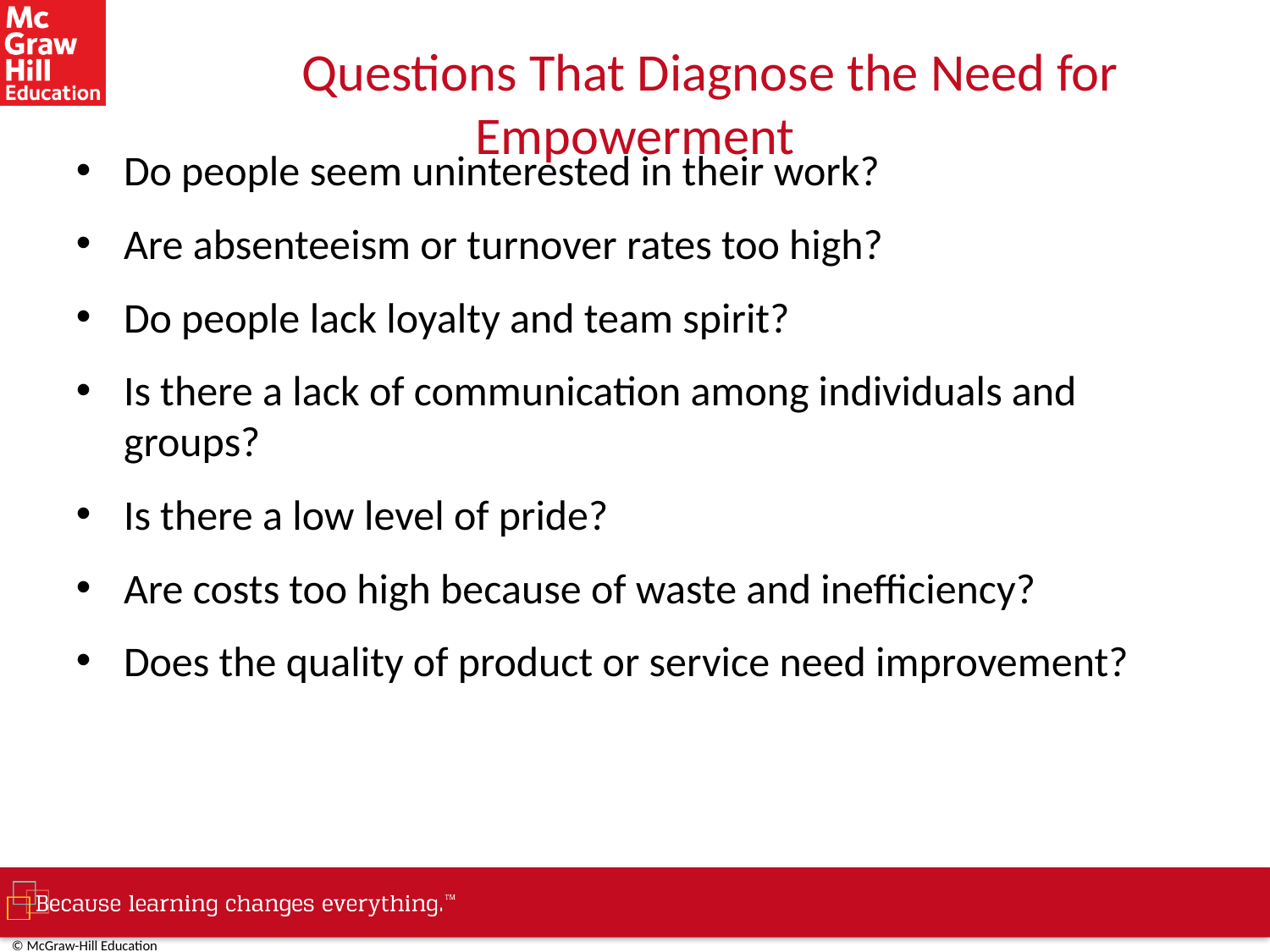

# Questions That Diagnose the Need for Empowerment
Do people seem uninterested in their work?
Are absenteeism or turnover rates too high?
Do people lack loyalty and team spirit?
Is there a lack of communication among individuals and groups?
Is there a low level of pride?
Are costs too high because of waste and inefficiency?
Does the quality of product or service need improvement?